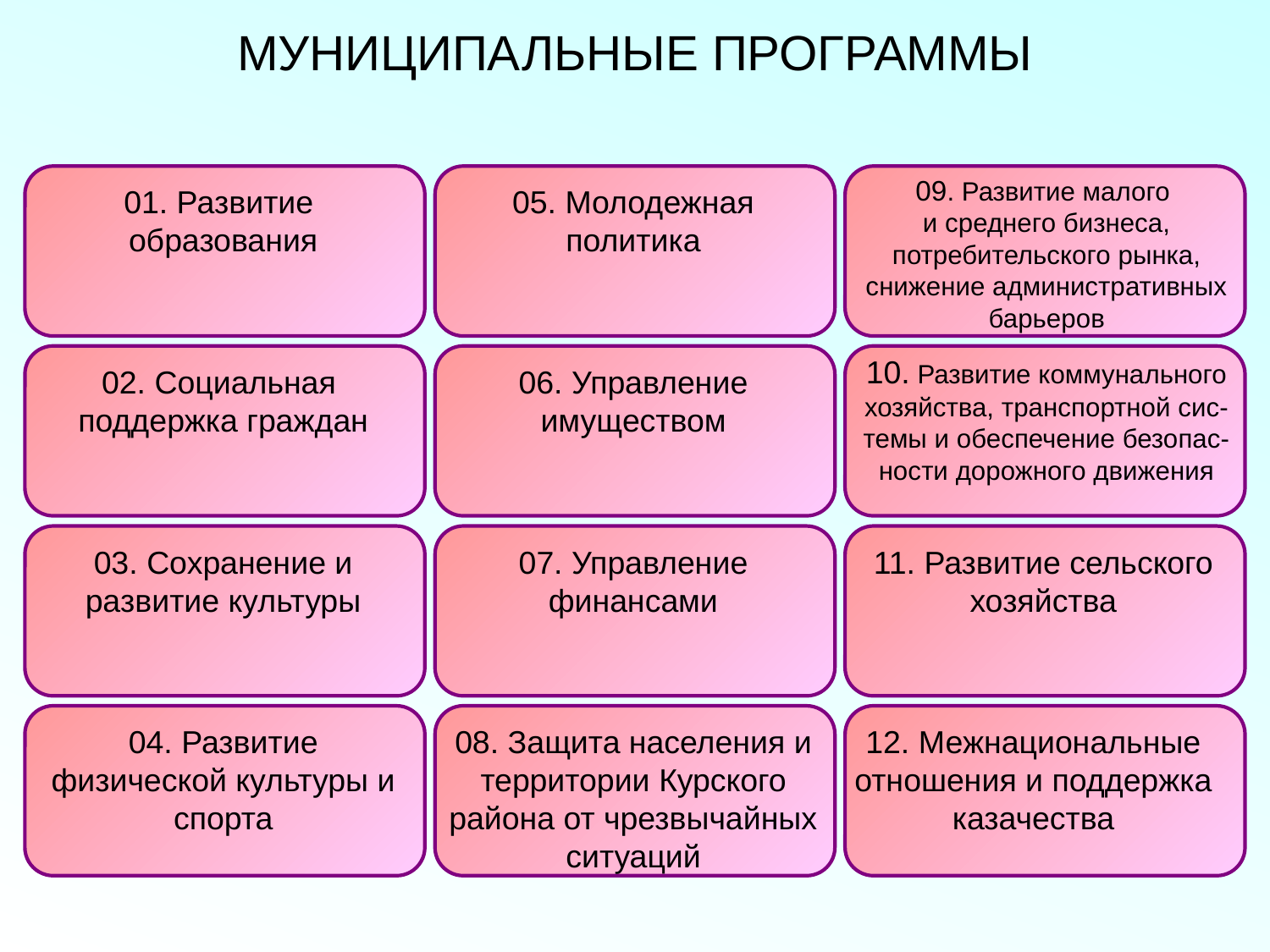

# МУНИЦИПАЛЬНЫЕ ПРОГРАММЫ

09. Развитие малого
и среднего бизнеса, потребительского рынка, снижение административных барьеров

01. Развитие
образования
05. Молодежная политика

10. Развитие коммунального хозяйства, транспортной сис-темы и обеспечение безопас-ности дорожного движения

02. Социальная
поддержка граждан
06. Управление имуществом

03. Сохранение и развитие культуры
07. Управление финансами
11. Развитие сельского хозяйства

04. Развитие физической культуры и спорта
08. Защита населения и территории Курского района от чрезвычайных ситуаций
12. Межнациональные отношения и поддержка казачества